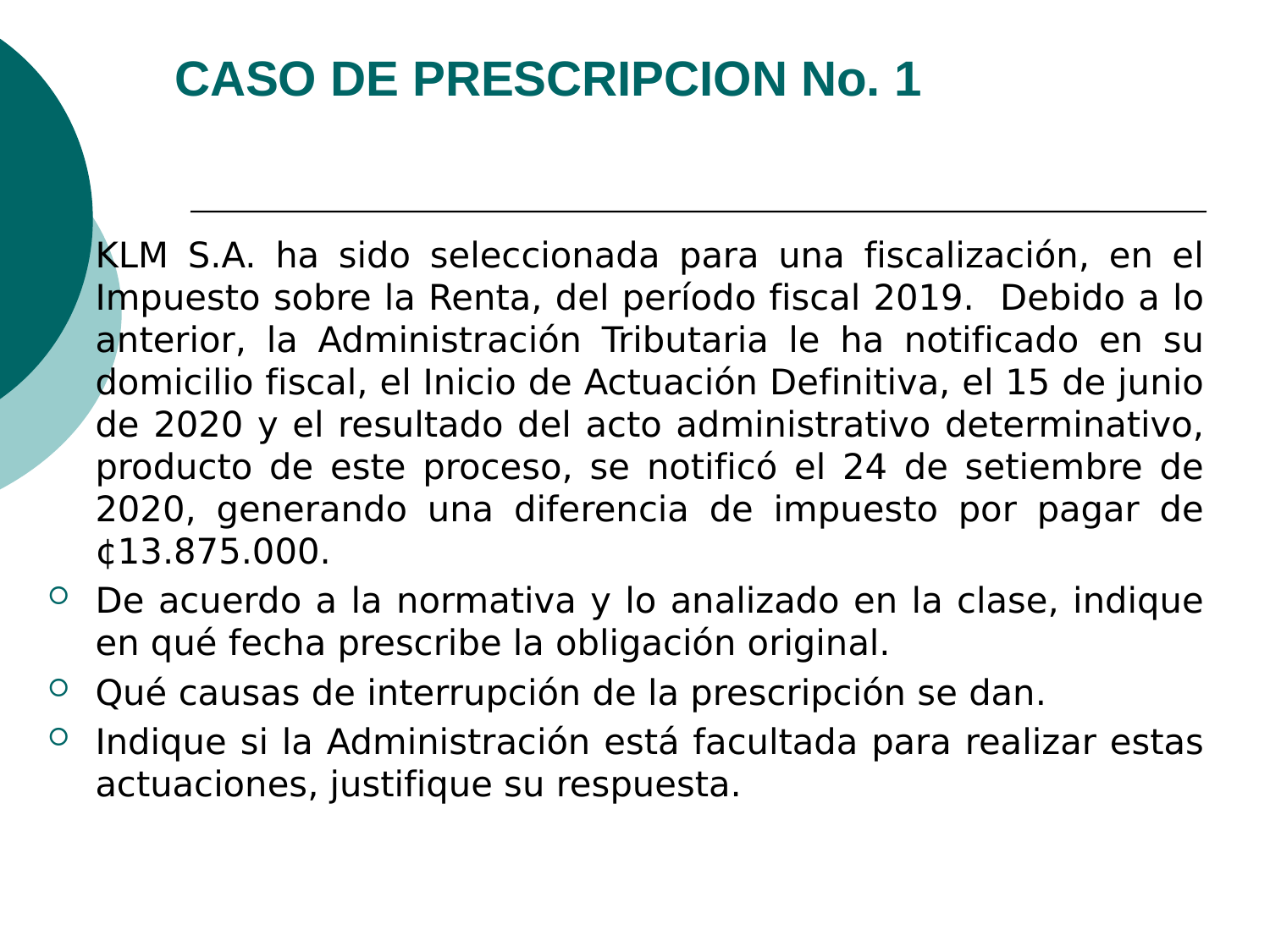

CASO DE PRESCRIPCION No. 1
KLM S.A. ha sido seleccionada para una fiscalización, en el Impuesto sobre la Renta, del período fiscal 2019.  Debido a lo anterior, la Administración Tributaria le ha notificado en su domicilio fiscal, el Inicio de Actuación Definitiva, el 15 de junio de 2020 y el resultado del acto administrativo determinativo, producto de este proceso, se notificó el 24 de setiembre de 2020, generando una diferencia de impuesto por pagar de ¢13.875.000.
De acuerdo a la normativa y lo analizado en la clase, indique en qué fecha prescribe la obligación original.
Qué causas de interrupción de la prescripción se dan.
Indique si la Administración está facultada para realizar estas actuaciones, justifique su respuesta.